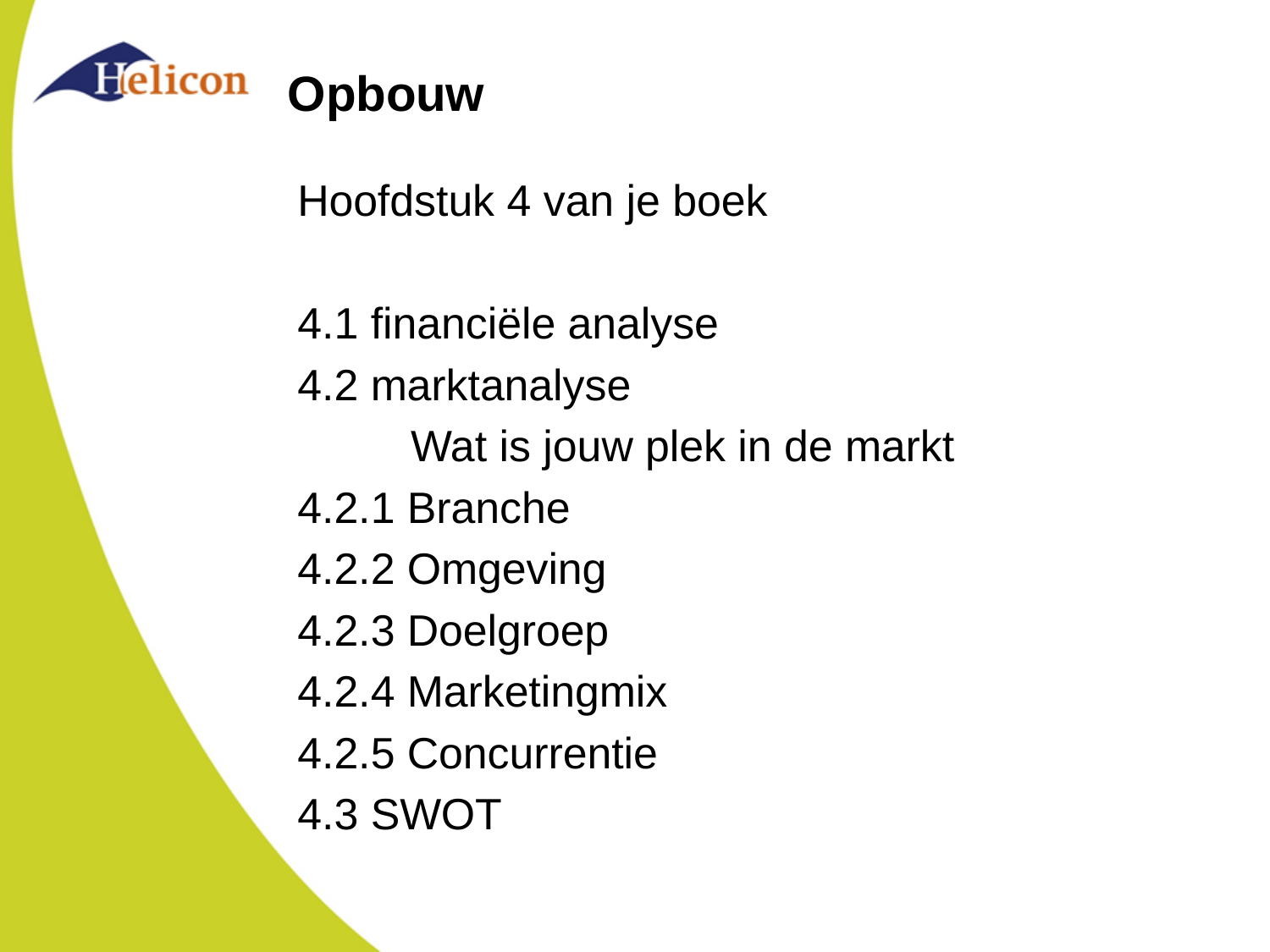

# Opbouw
Hoofdstuk 4 van je boek

4.1 financiële analyse
4.2 marktanalyse
	Wat is jouw plek in de markt
4.2.1 Branche
4.2.2 Omgeving
4.2.3 Doelgroep
4.2.4 Marketingmix
4.2.5 Concurrentie
4.3 SWOT